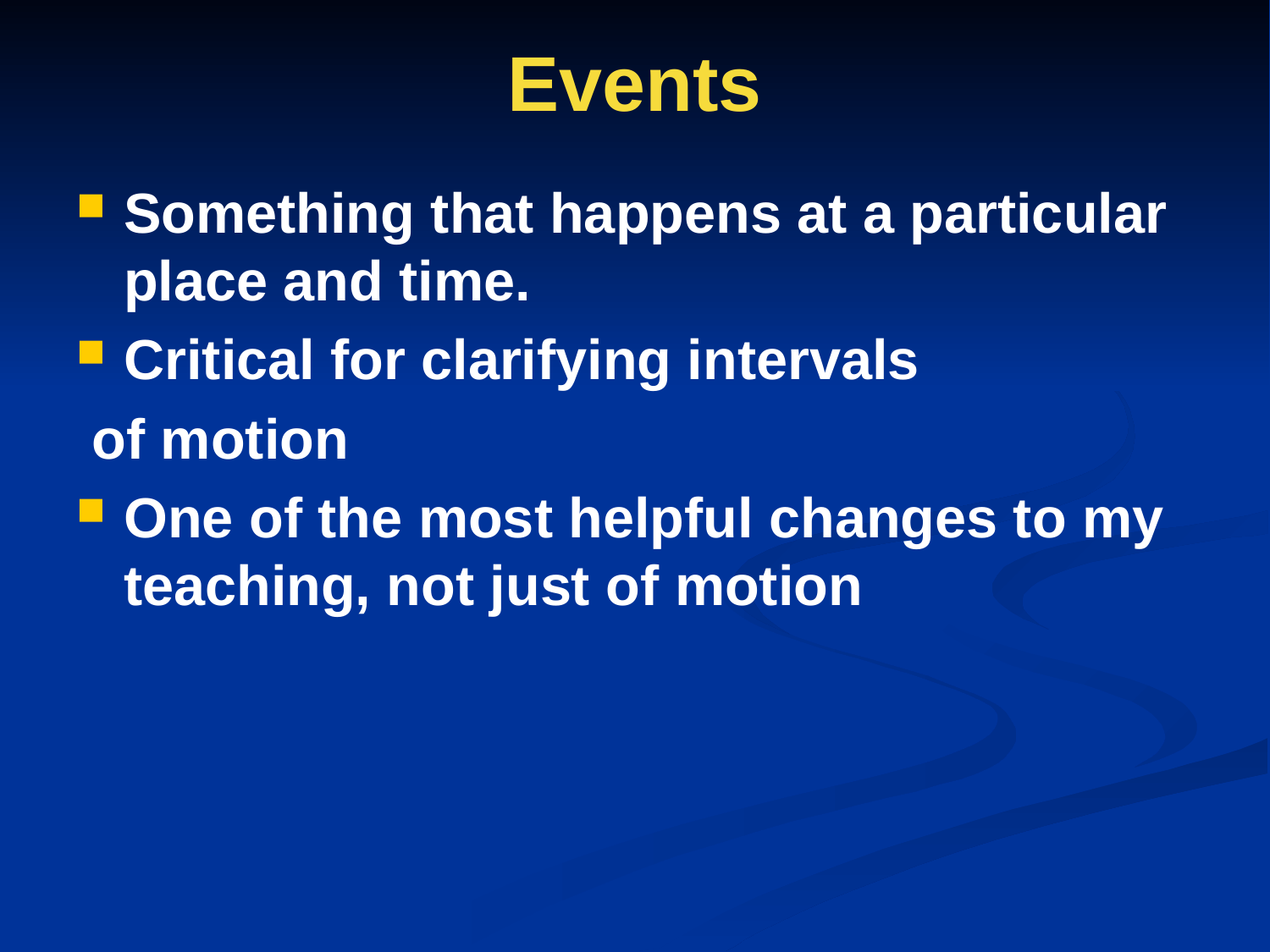

# Events
Something that happens at a particular place and time.
Critical for clarifying intervals
 of motion
One of the most helpful changes to my teaching, not just of motion